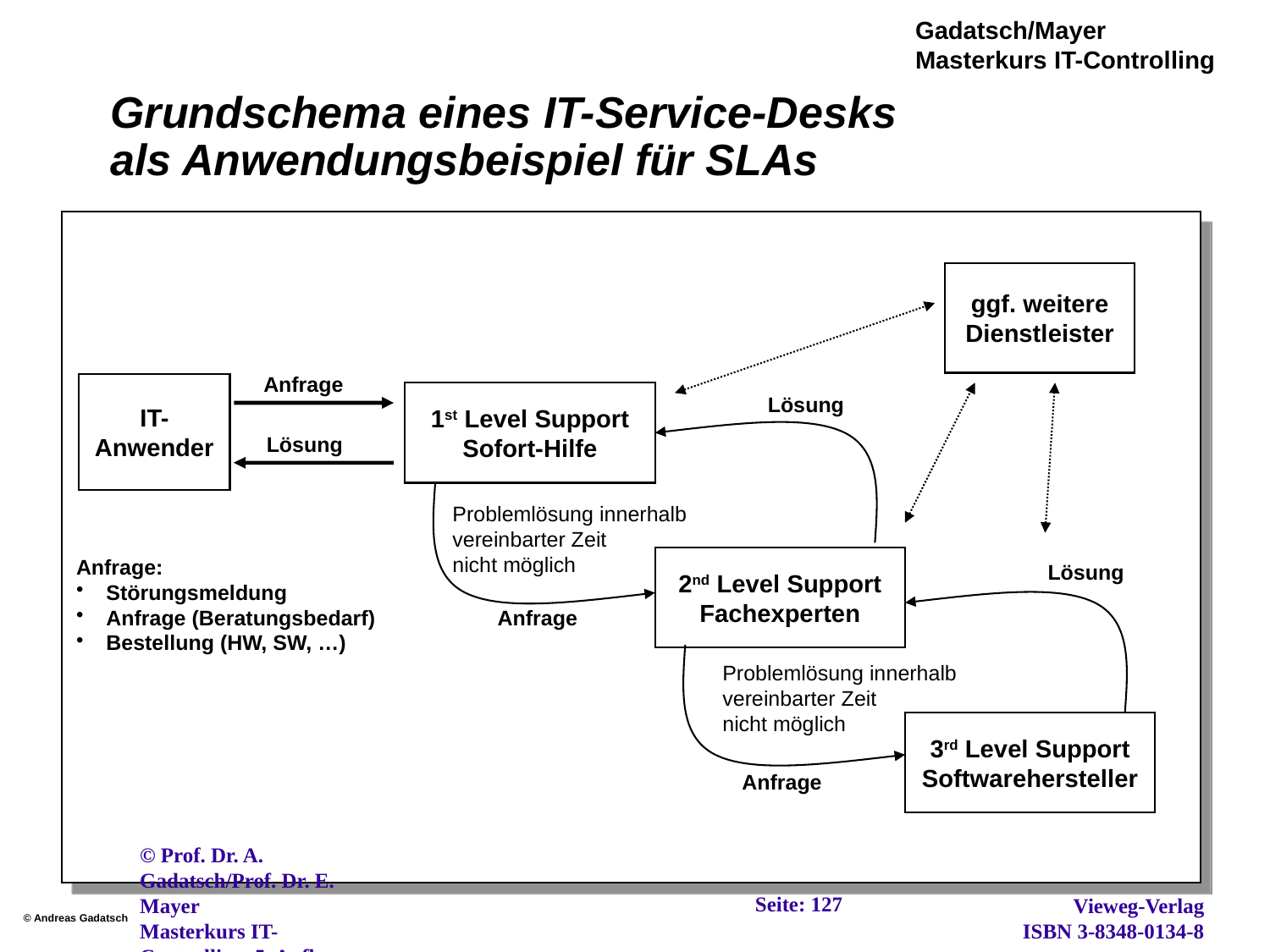

# Grundschema eines IT-Service-Desks als Anwendungsbeispiel für SLAs
ggf. weitere
Dienstleister

Anfrage
IT-
Anwender
1st Level Support
Sofort-Hilfe

Lösung

Lösung

Problemlösung innerhalb
vereinbarter Zeit
nicht möglich
Anfrage:
Störungsmeldung
Anfrage (Beratungsbedarf)
Bestellung (HW, SW, …)
2nd Level Support
Fachexperten
Lösung

Anfrage

Problemlösung innerhalb
vereinbarter Zeit
nicht möglich
3rd Level Support
Softwarehersteller
Anfrage

Seite: 127

© Prof. Dr. A. Gadatsch/Prof. Dr. E. Mayer
Masterkurs IT-Controlling, 5. Aufl., Wiesbaden, 2012